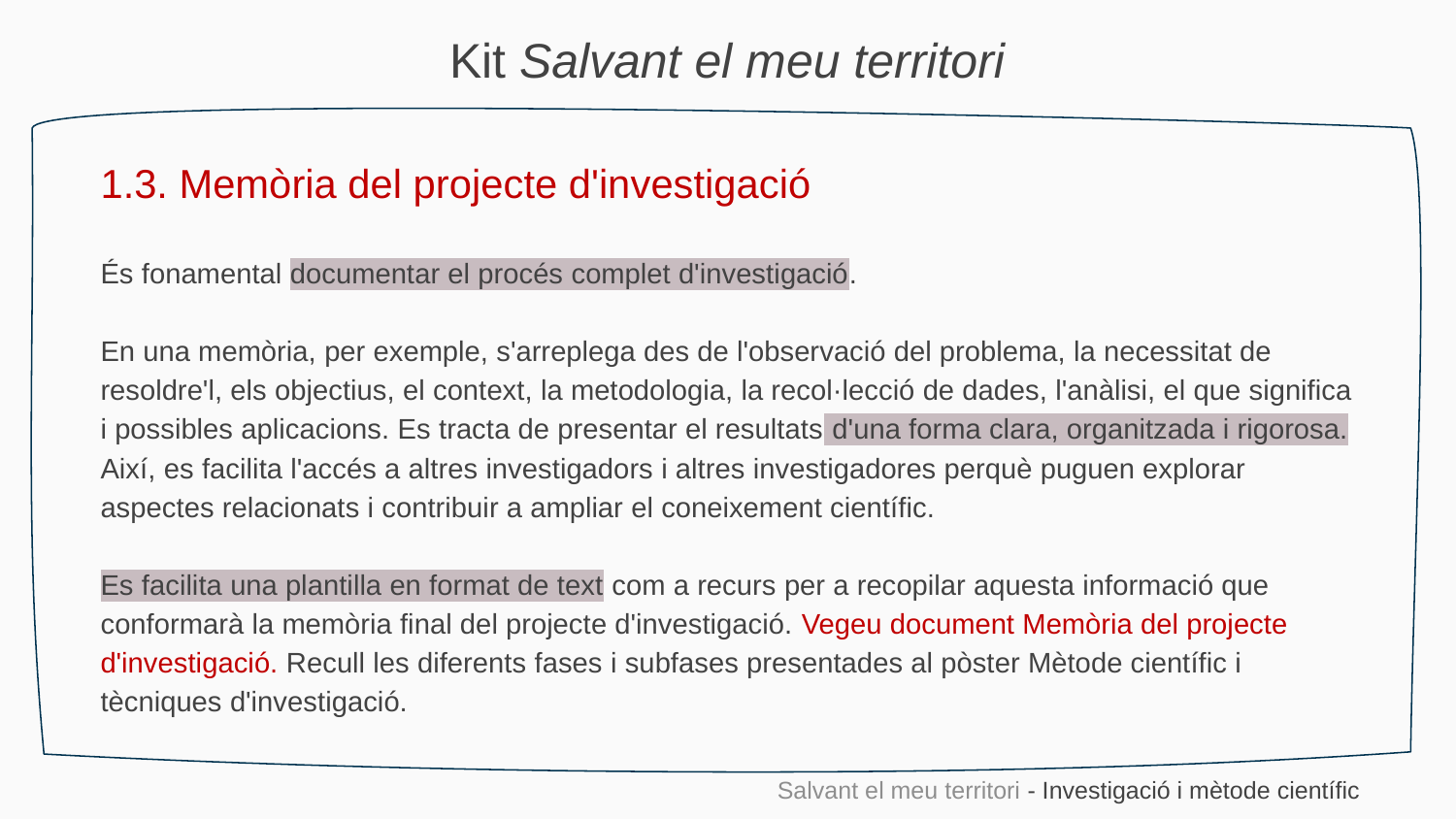

Kit Salvant el meu territori

1.3. Memòria del projecte d'investigació

És fonamental documentar el procés complet d'investigació.

En una memòria, per exemple, s'arreplega des de l'observació del problema, la necessitat de resoldre'l, els objectius, el context, la metodologia, la recol·lecció de dades, l'anàlisi, el que significa i possibles aplicacions. Es tracta de presentar el resultats d'una forma clara, organitzada i rigorosa. Així, es facilita l'accés a altres investigadors i altres investigadores perquè puguen explorar aspectes relacionats i contribuir a ampliar el coneixement científic.

Es facilita una plantilla en format de text com a recurs per a recopilar aquesta informació que conformarà la memòria final del projecte d'investigació. Vegeu document Memòria del projecte d'investigació. Recull les diferents fases i subfases presentades al pòster Mètode científic i tècniques d'investigació.

Salvant el meu territori - Investigació i mètode científic